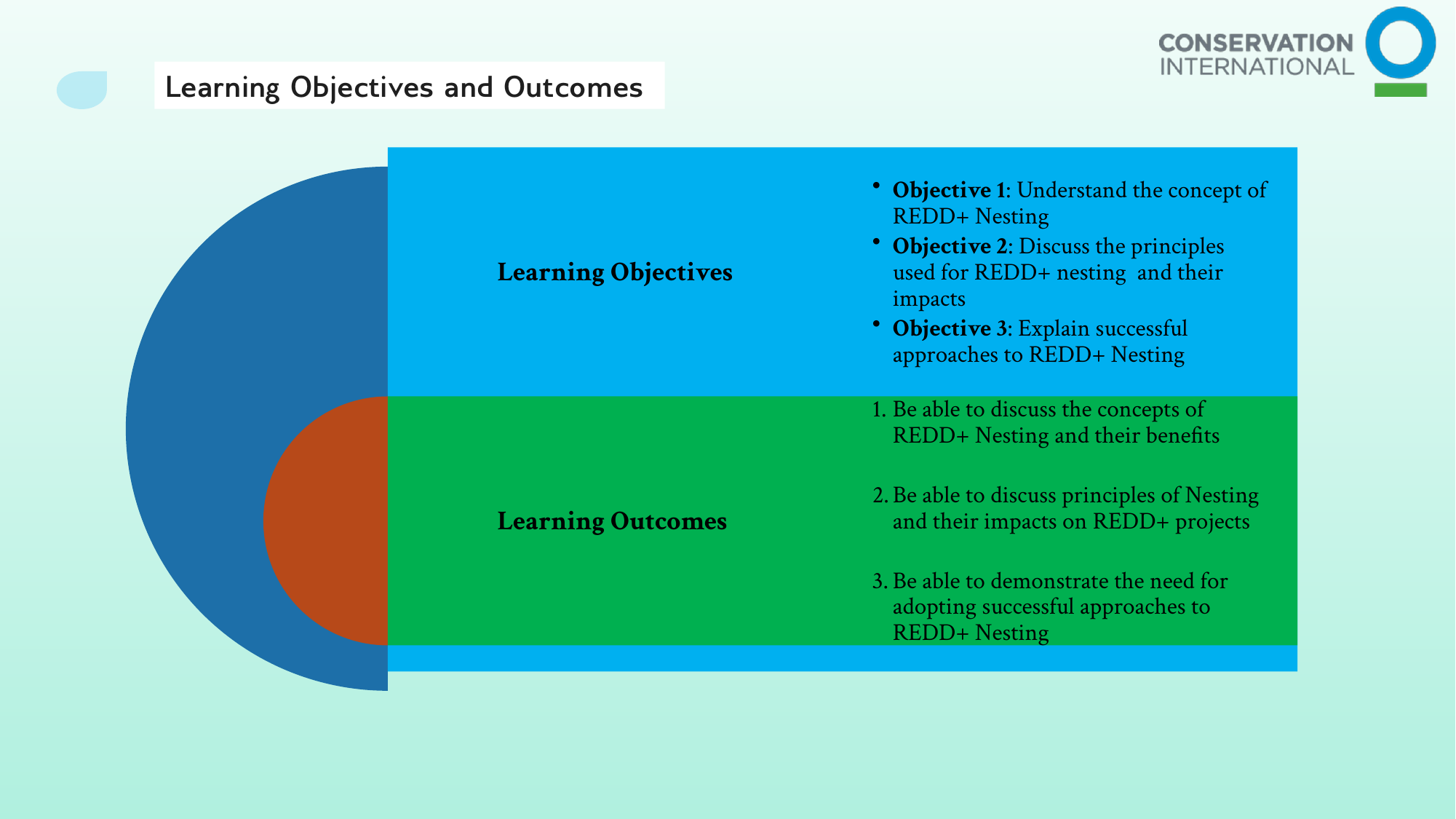

Learning Objectives and Outcomes

Learning Objectives
Learning Outcomes
Objective 1: Understand the concept of REDD+ Nesting
Objective 2: Discuss the principles used for REDD+ nesting  and their impacts
Objective 3: Explain successful approaches to REDD+ Nesting
Be able to discuss the concepts of REDD+ Nesting and their benefits

Be able to discuss principles of Nesting and their impacts on REDD+ projects

Be able to demonstrate the need for adopting successful approaches to REDD+ Nesting